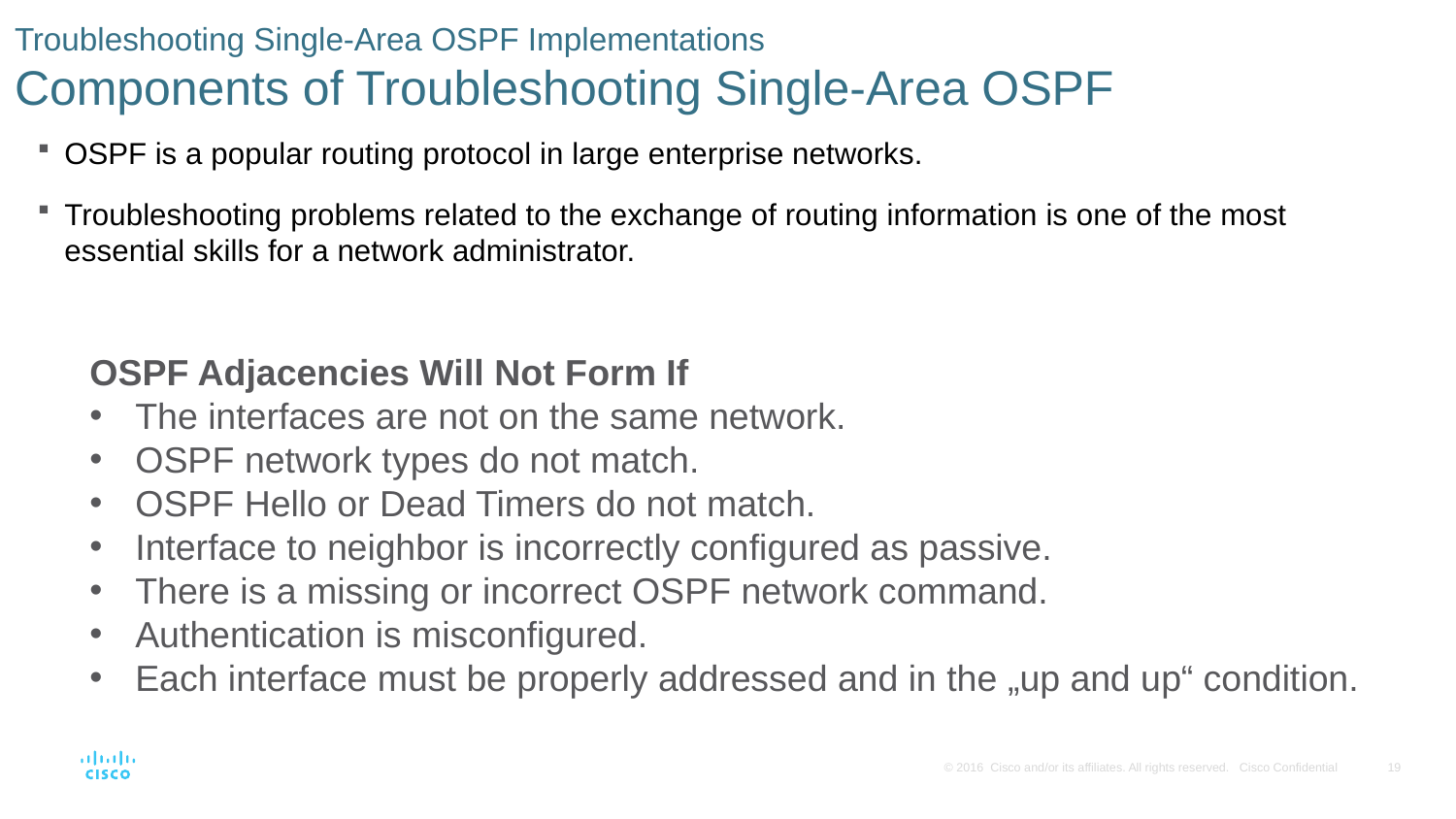

# Troubleshooting Single-Area OSPF Implementations Components of Troubleshooting Single-Area OSPF
OSPF is a popular routing protocol in large enterprise networks.
Troubleshooting problems related to the exchange of routing information is one of the most essential skills for a network administrator.
OSPF Adjacencies Will Not Form If
The interfaces are not on the same network.
OSPF network types do not match.
OSPF Hello or Dead Timers do not match.
Interface to neighbor is incorrectly configured as passive.
There is a missing or incorrect OSPF network command.
Authentication is misconfigured.
Each interface must be properly addressed and in the „up and up“ condition.